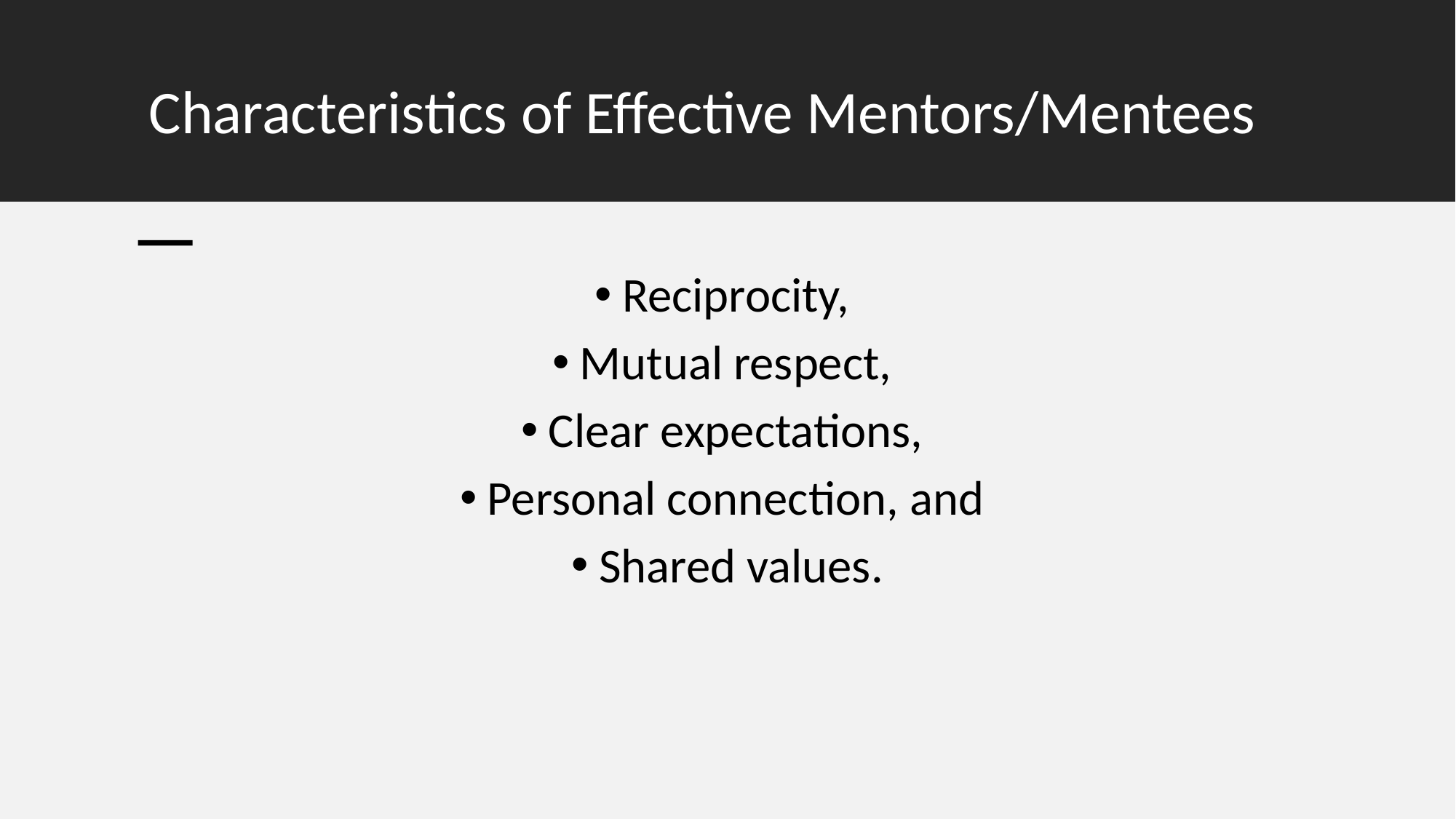

# Characteristics of Effective Mentors/Mentees

Reciprocity,
Mutual respect,
Clear expectations,
Personal connection, and
Shared values.
Shin Freedman  May 27, 2021